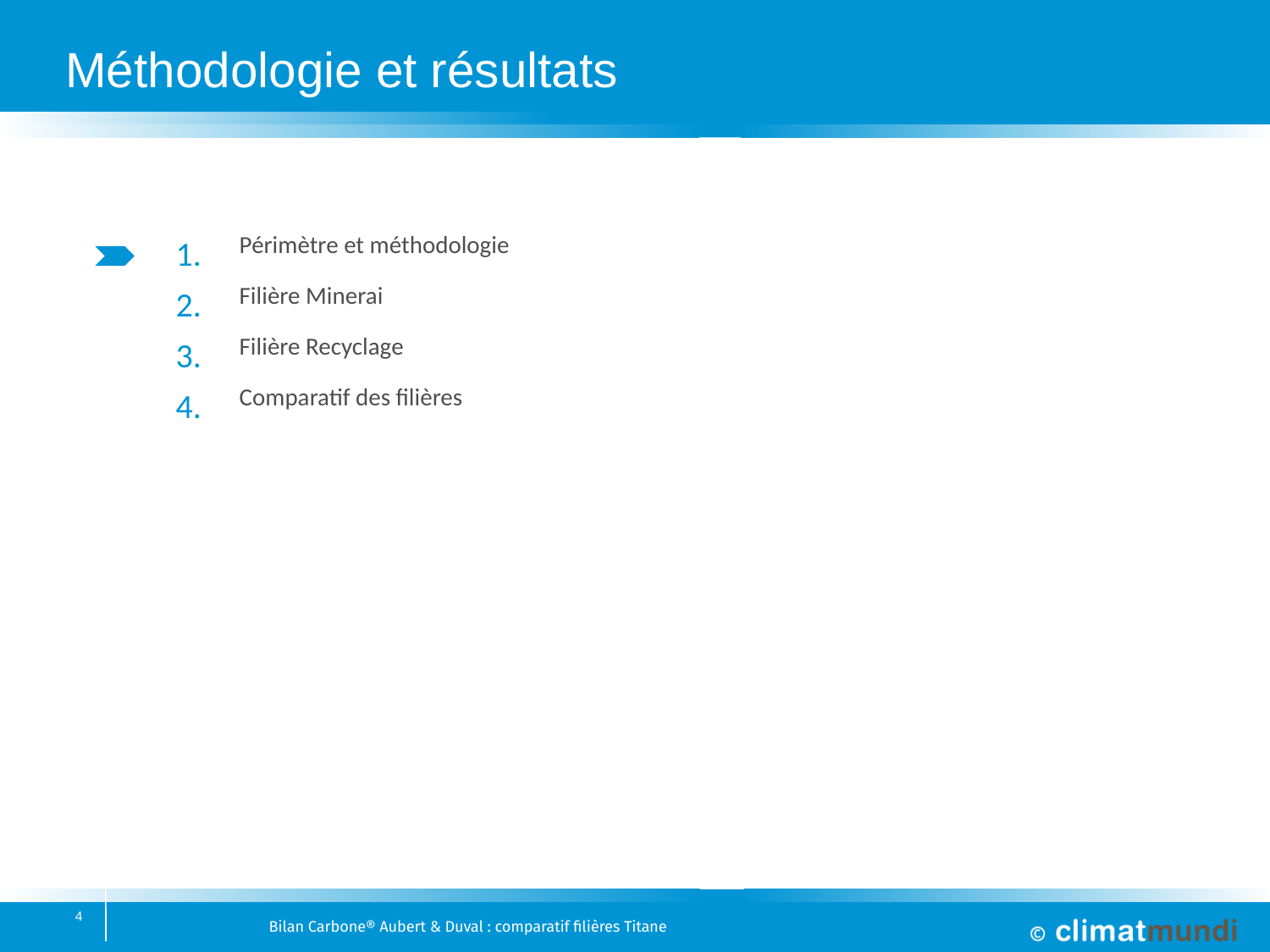

# Méthodologie et résultats
Périmètre et méthodologie
Filière Minerai
Filière Recyclage
Comparatif des filières